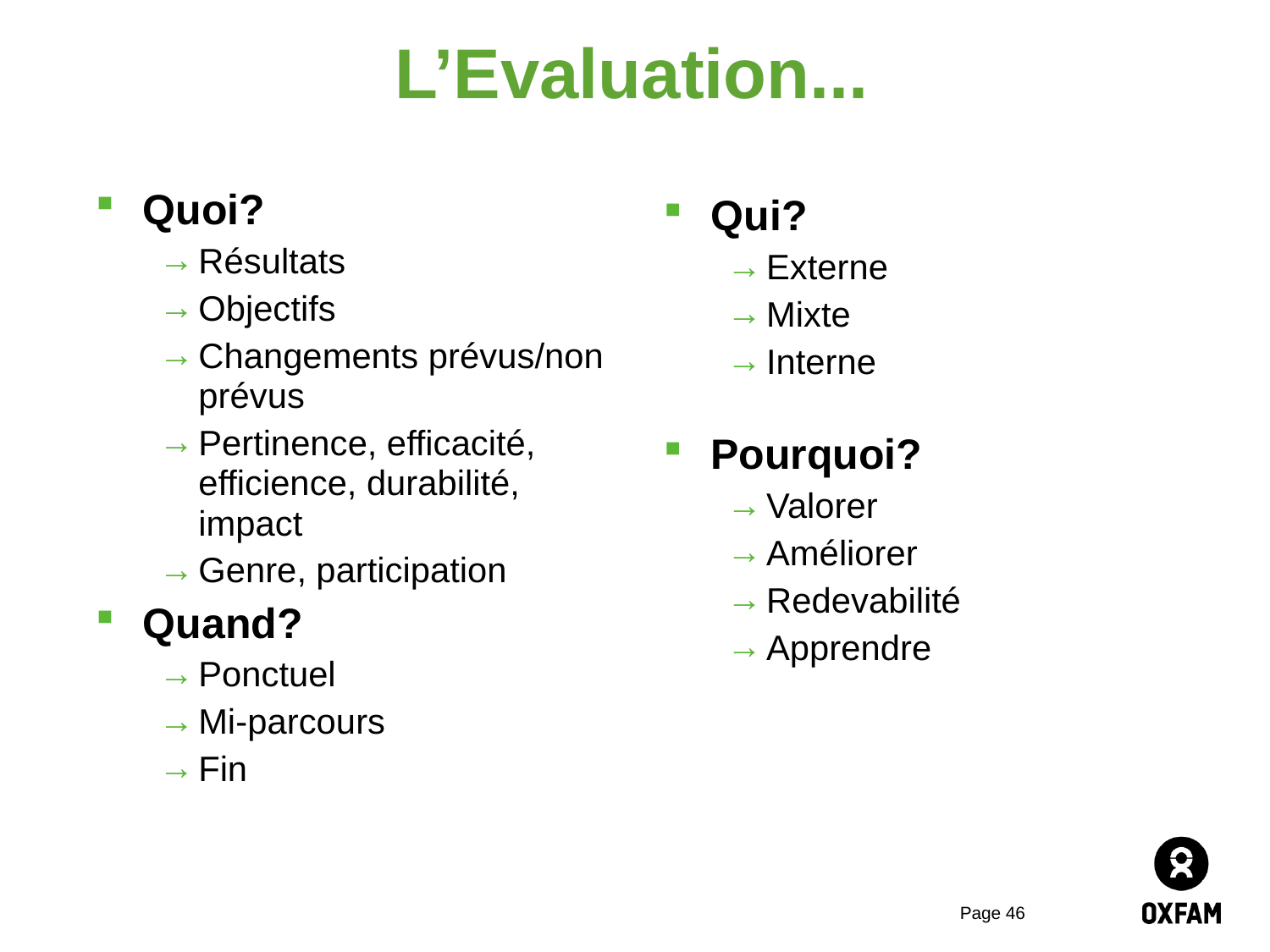

# L’Evaluation...
Quoi?
Résultats
Objectifs
Changements prévus/non prévus
Pertinence, efficacité, efficience, durabilité, impact
Genre, participation
Quand?
Ponctuel
Mi-parcours
Fin

Qui?
Externe
Mixte
Interne

Pourquoi?
Valorer
Améliorer
Redevabilité
Apprendre